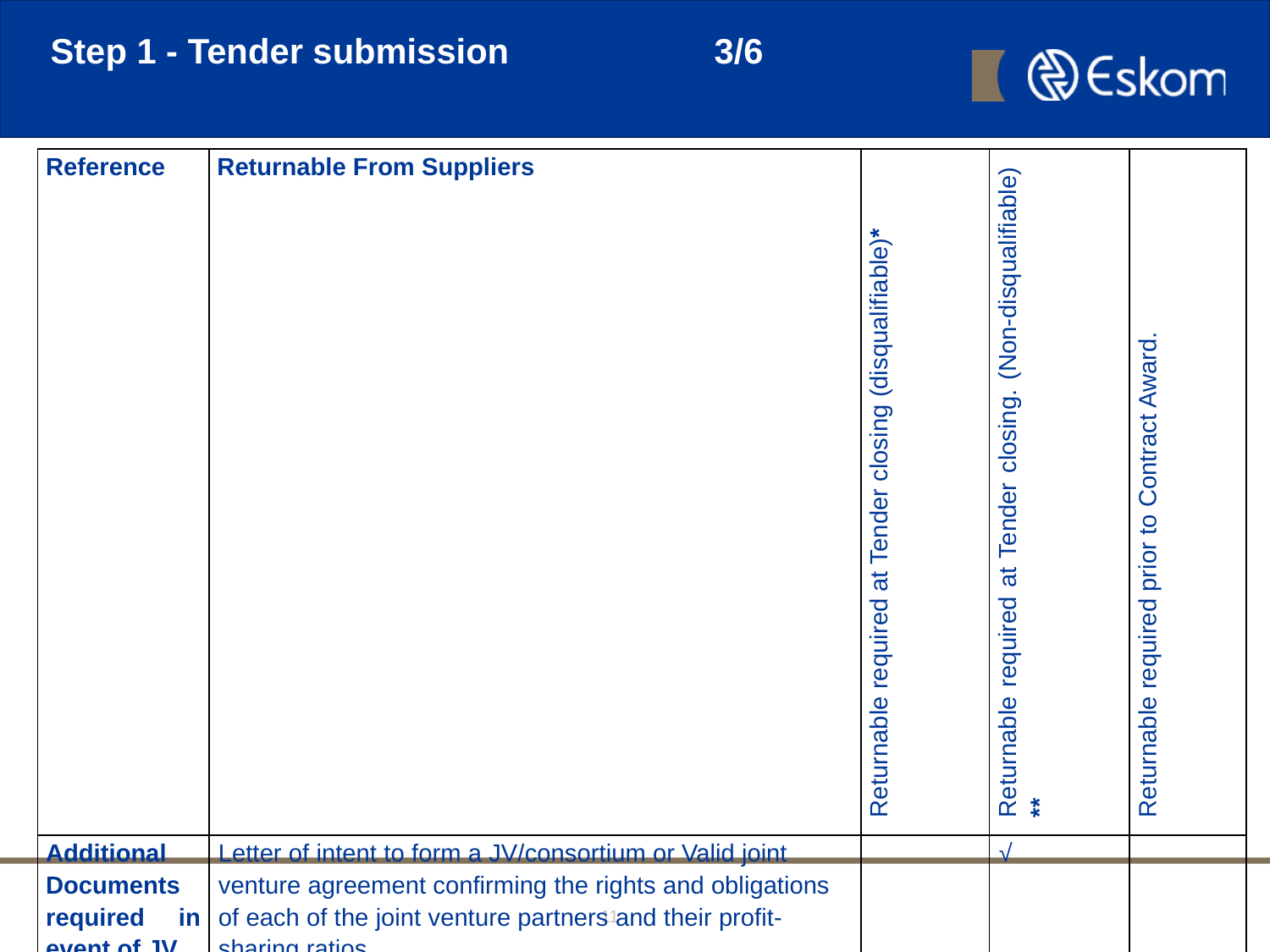

# Step 1 - Tender submission 	                3/6
| Reference | Returnable From Suppliers | Returnable required at Tender closing (disqualifiable)\* | Returnable required at Tender closing. (Non-disqualifiable) \*\* | Returnable required prior to Contract Award. |
| --- | --- | --- | --- | --- |
| Additional Documents required in event of JV | Letter of intent to form a JV/consortium or Valid joint venture agreement confirming the rights and obligations of each of the joint venture partners and their profit-sharing ratios. |  | √ |  |
|  | Separate written confirmation that the joint venture will operate as a single business entity (incorporated) for the duration of the contract or this may be included as an obligation within the JV agreement. |  | √ |  |
|  | Details and confirmation of a single designated bank account in the name of the JV and independent of the individual JV partners, as set out in the joint venture agreement. |  |  | √ |
11